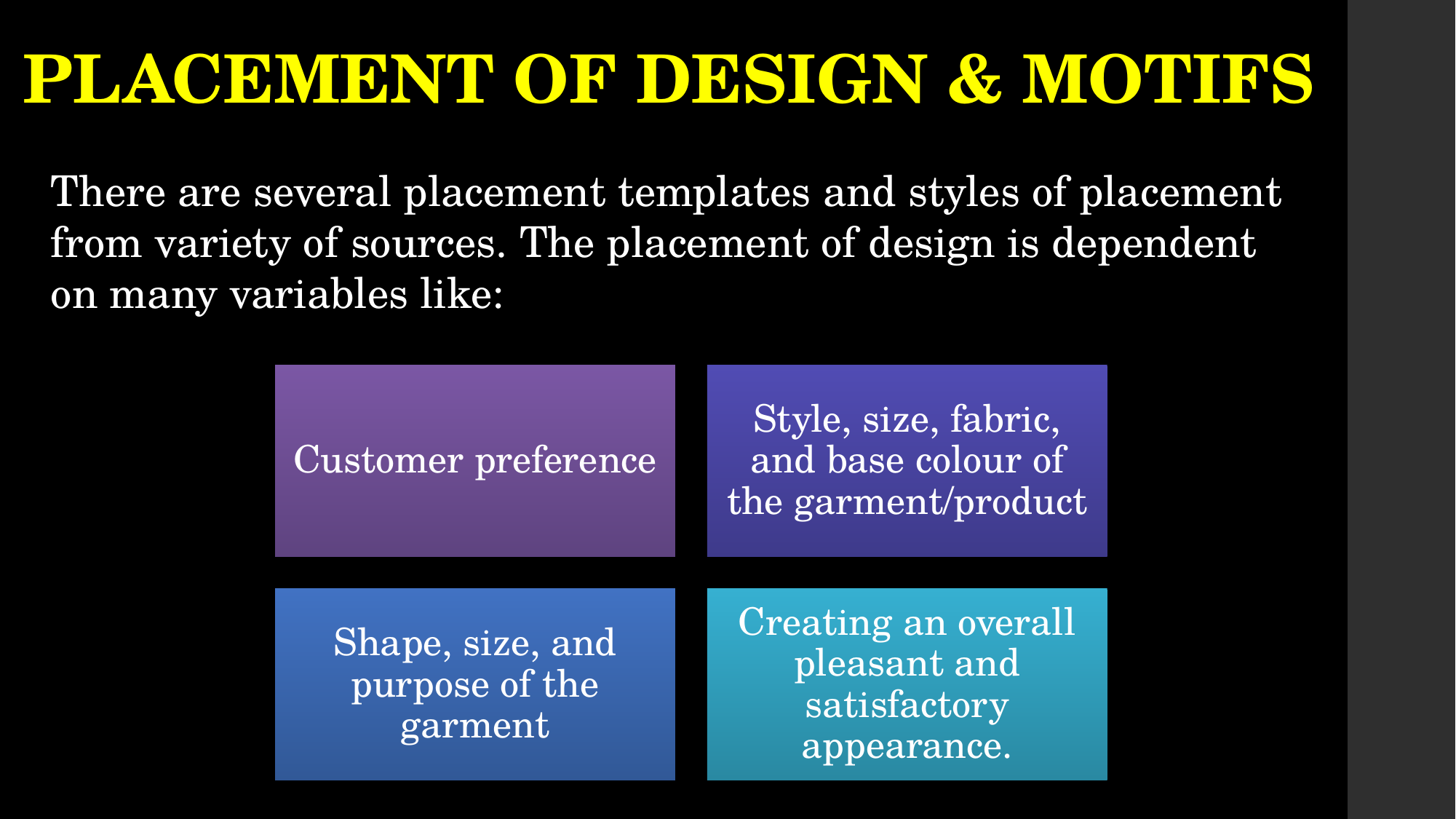

# PLACEMENT OF DESIGN & MOTIFS
There are several placement templates and styles of placement from variety of sources. The placement of design is dependent on many variables like:
Customer preference
Style, size, fabric, and base colour of the garment/product
Shape, size, and purpose of the garment
Creating an overall pleasant and satisfactory appearance.